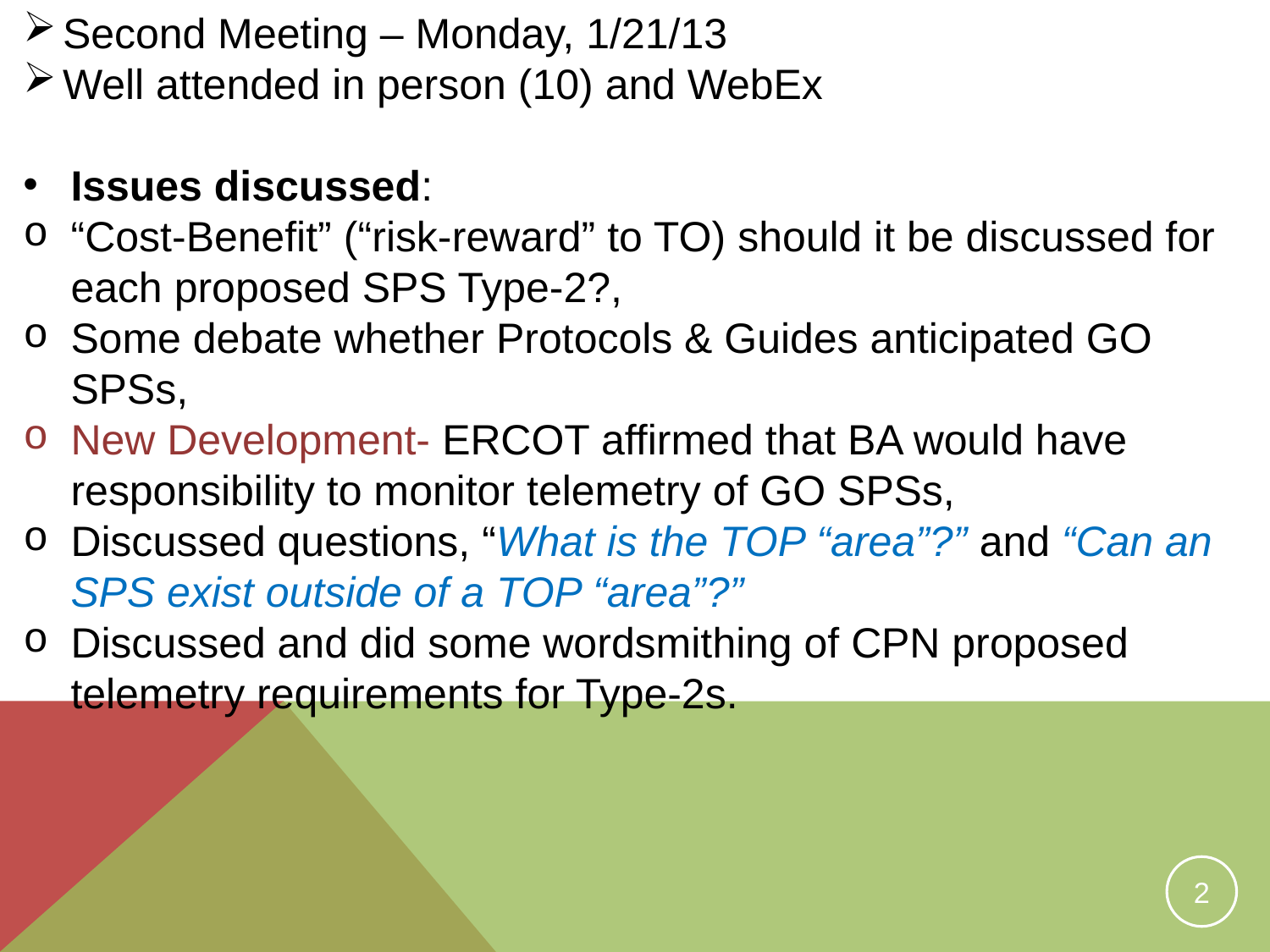

Second Meeting – Monday, 1/21/13
Well attended in person (10) and WebEx

Issues discussed:
“Cost-Benefit” (“risk-reward” to TO) should it be discussed for each proposed SPS Type-2?,
Some debate whether Protocols & Guides anticipated GO SPSs,
New Development- ERCOT affirmed that BA would have responsibility to monitor telemetry of GO SPSs,
Discussed questions, “What is the TOP “area”?” and “Can an SPS exist outside of a TOP “area”?”
Discussed and did some wordsmithing of CPN proposed telemetry requirements for Type-2s.

2